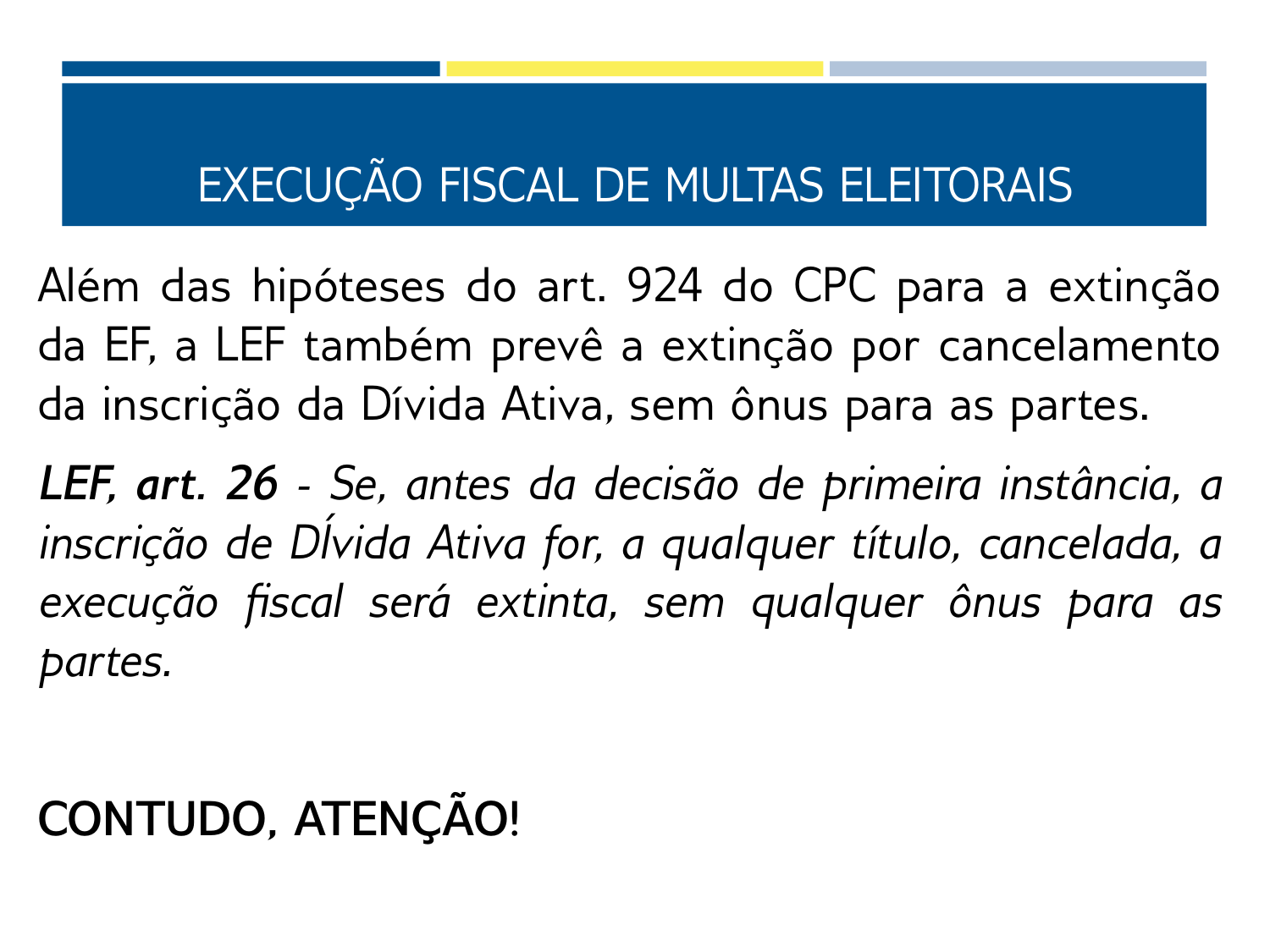

# EXECUÇÃO FISCAL DE MULTAS ELEITORAIS
Além das hipóteses do art. 924 do CPC para a extinção da EF, a LEF também prevê a extinção por cancelamento da inscrição da Dívida Ativa, sem ônus para as partes.
LEF, art. 26 - Se, antes da decisão de primeira instância, a inscrição de DÍvida Ativa for, a qualquer título, cancelada, a execução fiscal será extinta, sem qualquer ônus para as partes.

CONTUDO, ATENÇÃO!